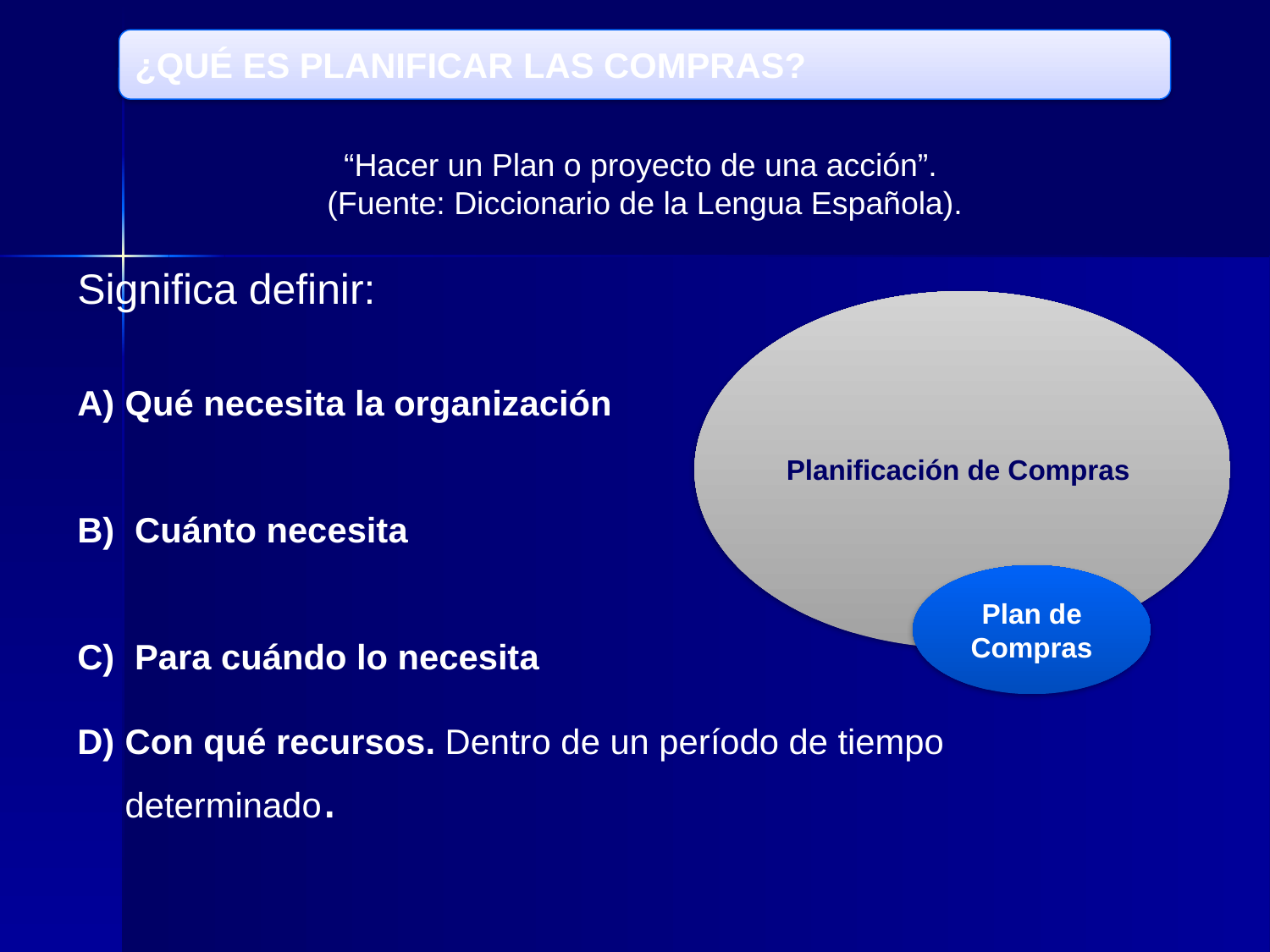

¿QUÉ ES PLANIFICAR LAS COMPRAS?
“Hacer un Plan o proyecto de una acción”.
(Fuente: Diccionario de la Lengua Española).
Significa definir:

Qué necesita la organización

 Cuánto necesita

 Para cuándo lo necesita

Con qué recursos. Dentro de un período de tiempo determinado.

Planificación de Compras
Plan de Compras